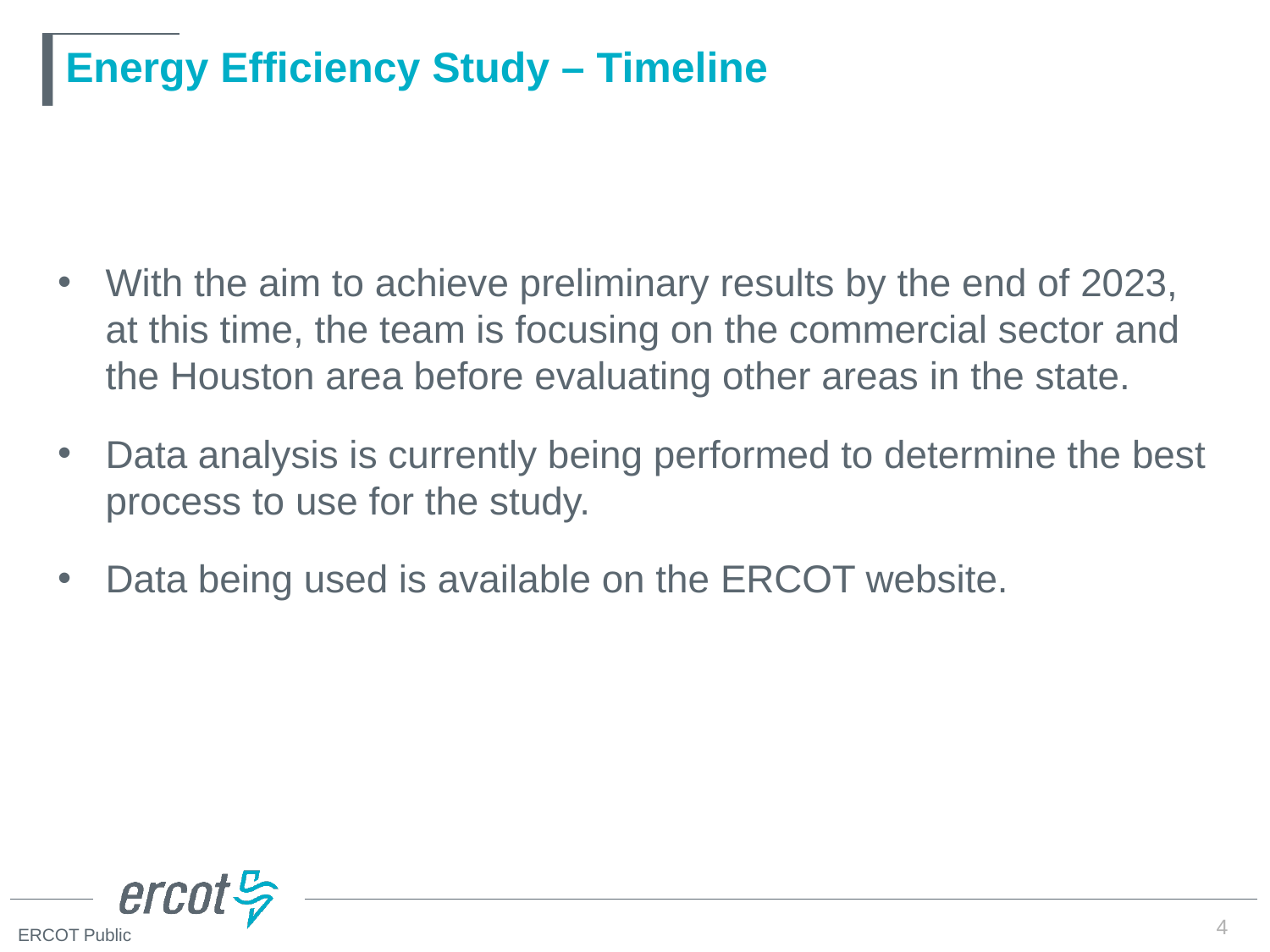

# Energy Efficiency Study – Timeline

With the aim to achieve preliminary results by the end of 2023, at this time, the team is focusing on the commercial sector and the Houston area before evaluating other areas in the state.
Data analysis is currently being performed to determine the best process to use for the study.
Data being used is available on the ERCOT website.

4